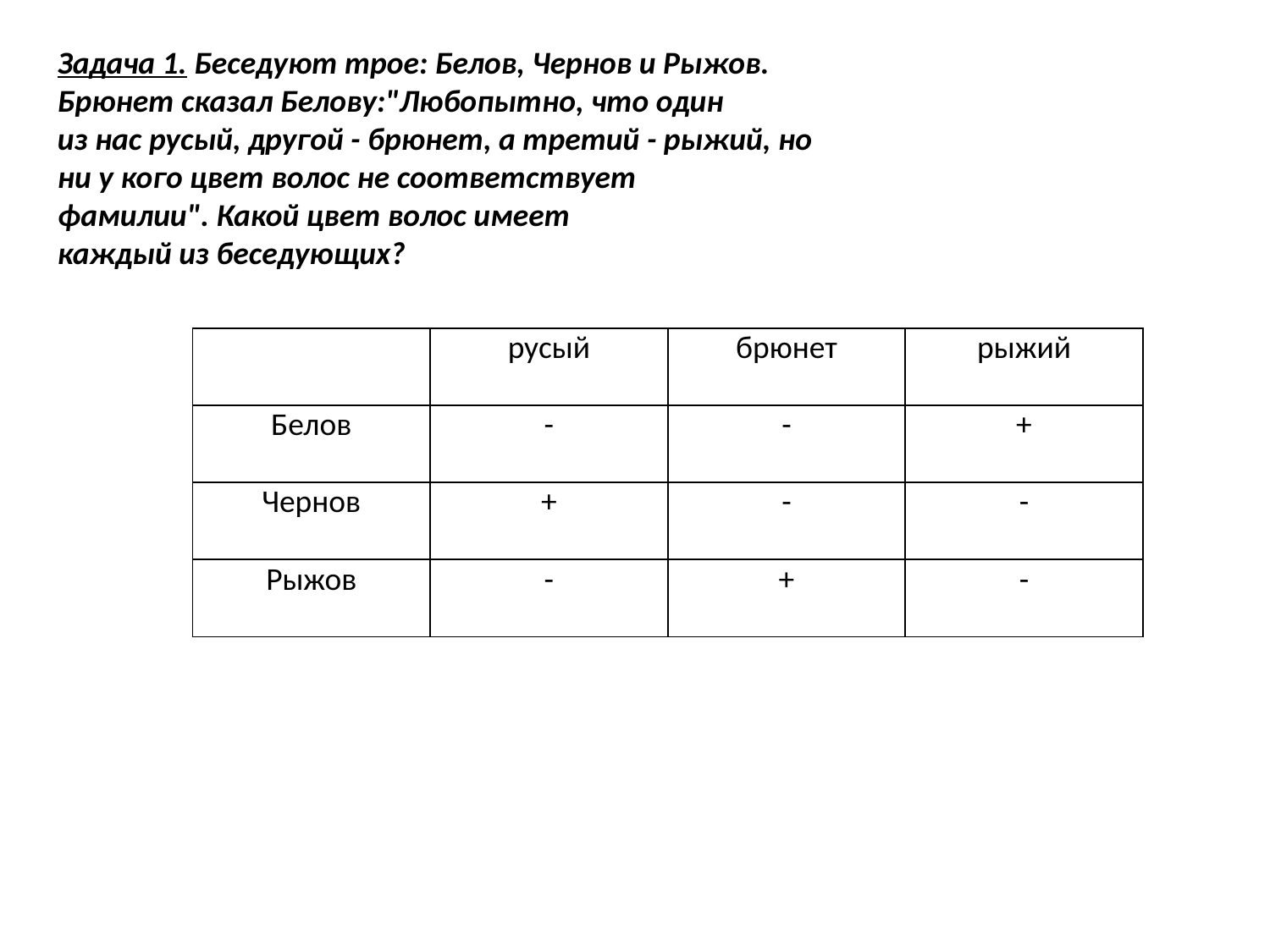

Задача 1. Беседуют трое: Белов, Чернов и Рыжов.
Брюнет сказал Белову:"Любопытно, что один
из нас русый, другой - брюнет, а третий - рыжий, но
ни у кого цвет волос не соответствует
фамилии". Какой цвет волос имеет
каждый из беседующих?
|  | русый | брюнет | рыжий |
| --- | --- | --- | --- |
| Белов | - | - | + |
| Чернов | + | - | - |
| Рыжов | - | + | - |